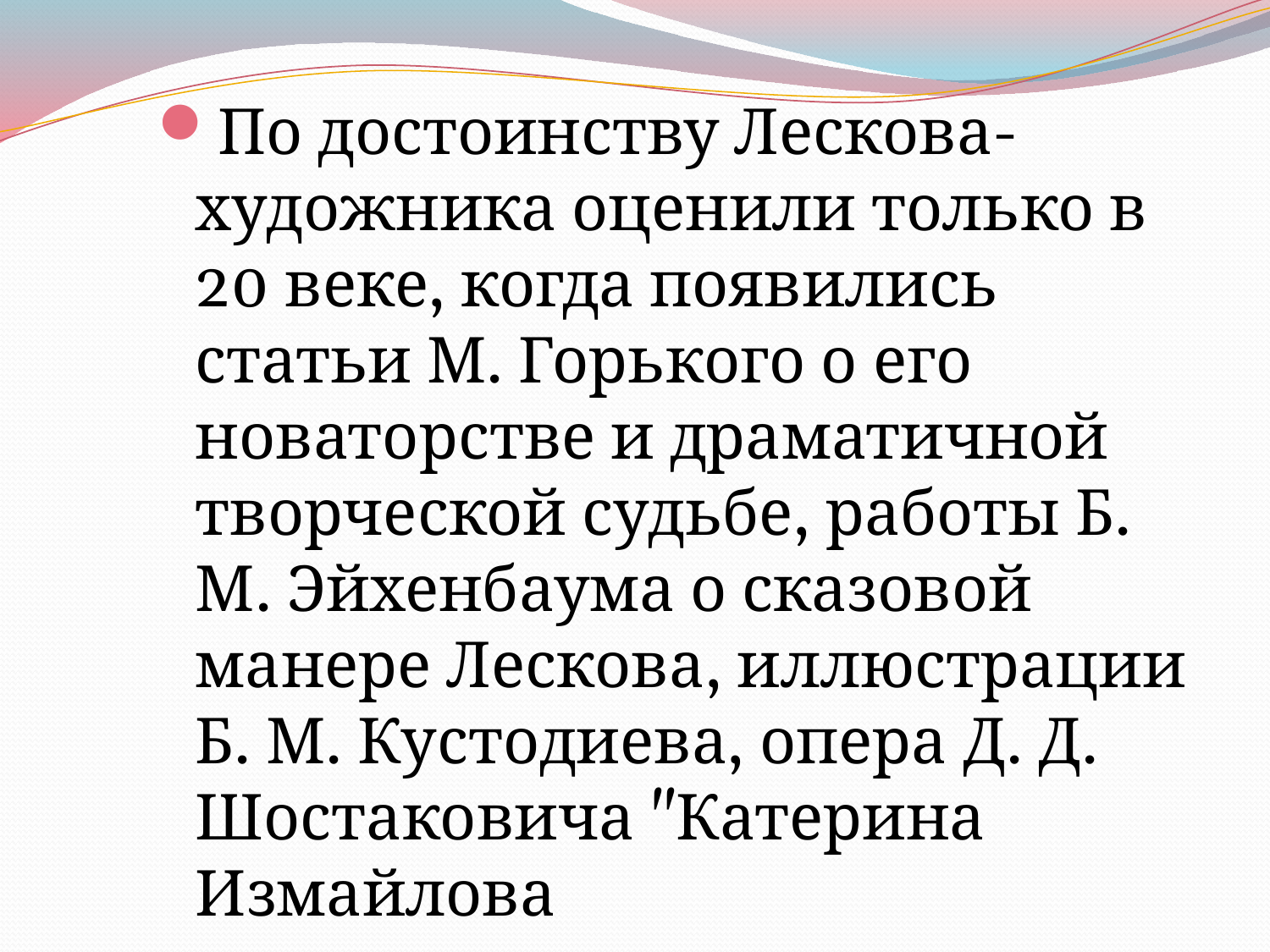

#
По достоинству Лескова-художника оценили только в 20 веке, когда появились статьи М. Горького о его новаторстве и драматичной творческой судьбе, работы Б. М. Эйхенбаума о сказовой манере Лескова, иллюстрации Б. М. Кустодиева, опера Д. Д. Шостаковича "Катерина Измайлова